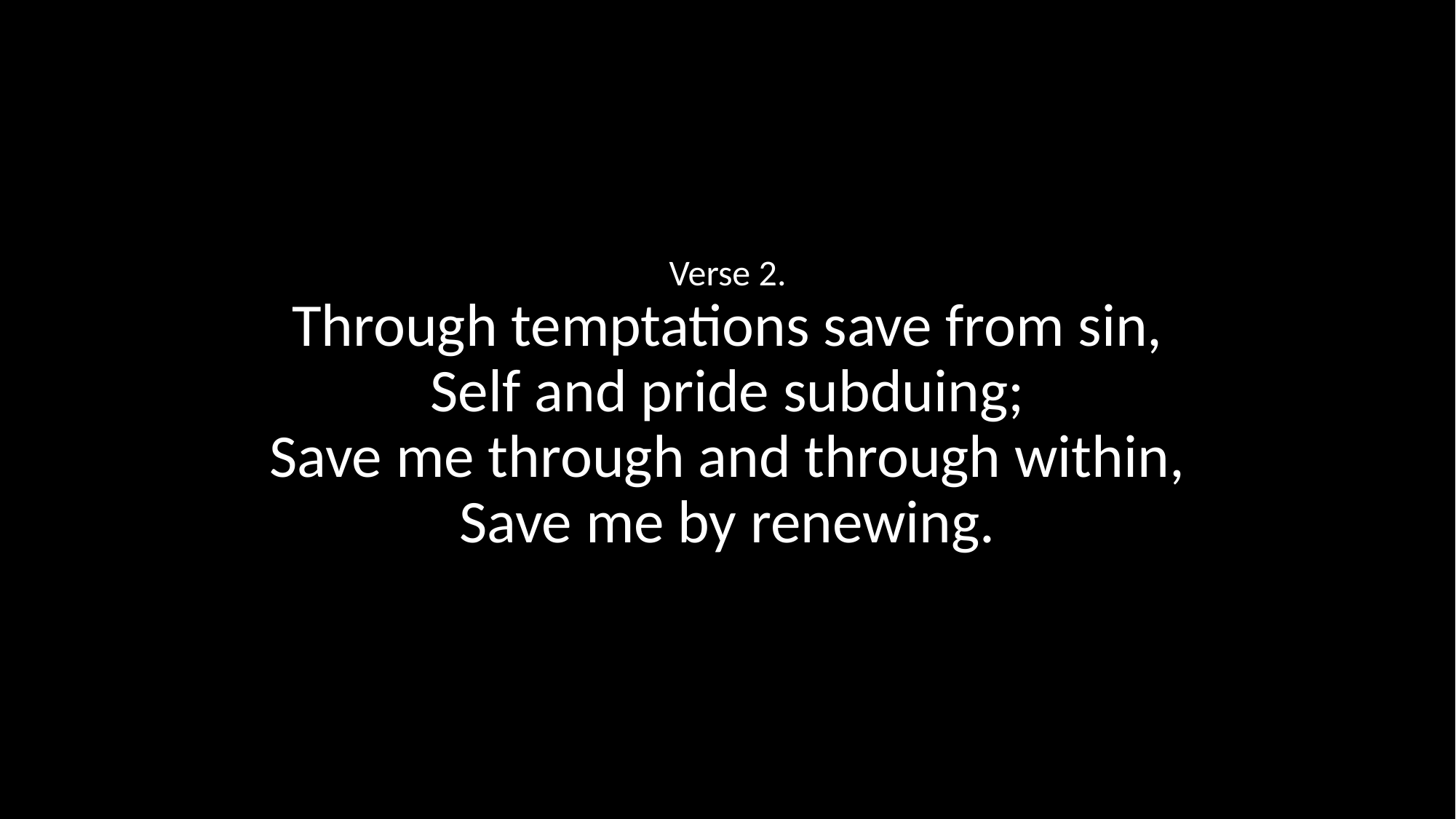

Verse 2.
Through temptations save from sin,
Self and pride subduing;
Save me through and through within,
Save me by renewing.